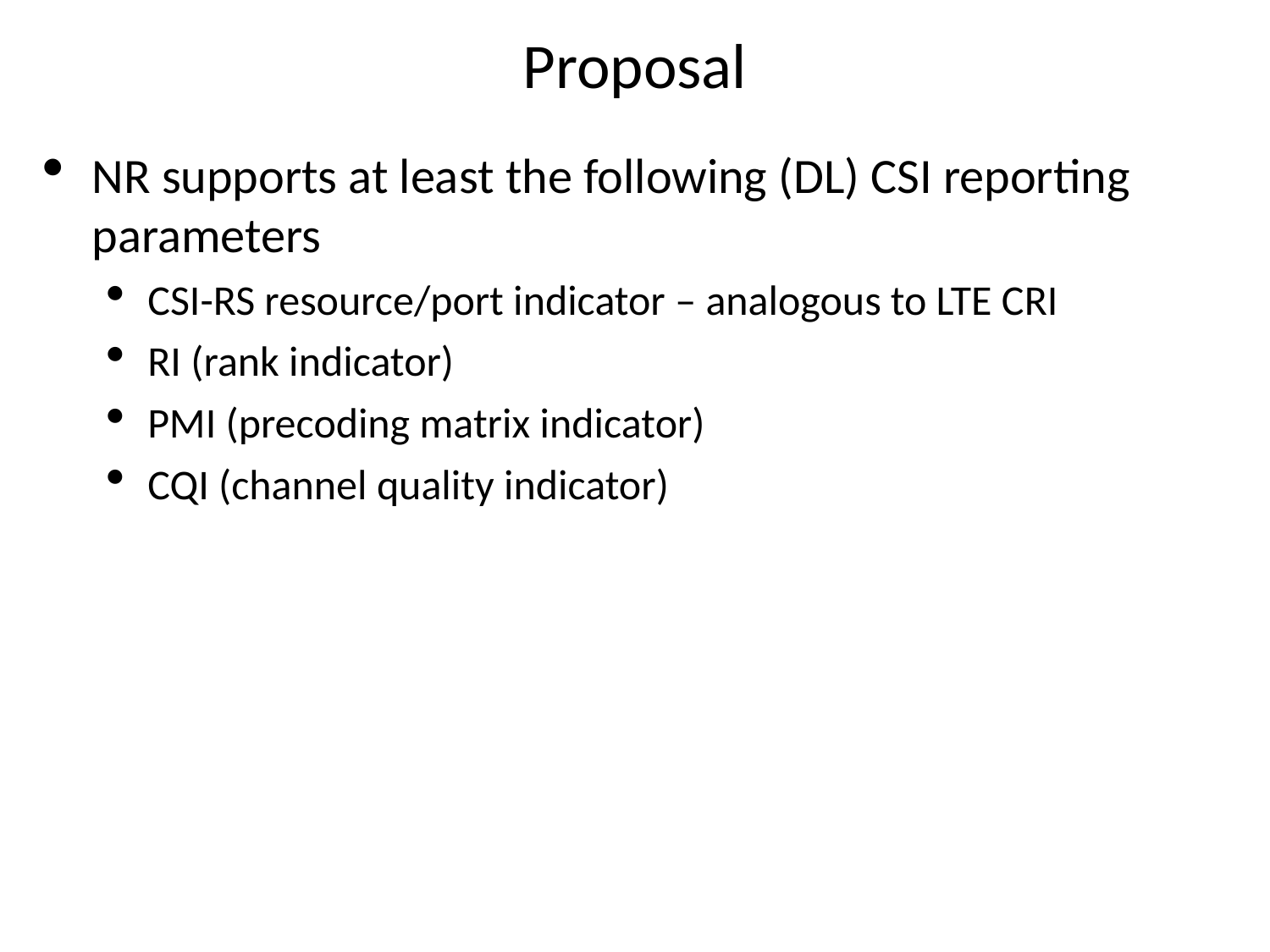

# Proposal
NR supports at least the following (DL) CSI reporting parameters
CSI-RS resource/port indicator – analogous to LTE CRI
RI (rank indicator)
PMI (precoding matrix indicator)
CQI (channel quality indicator)